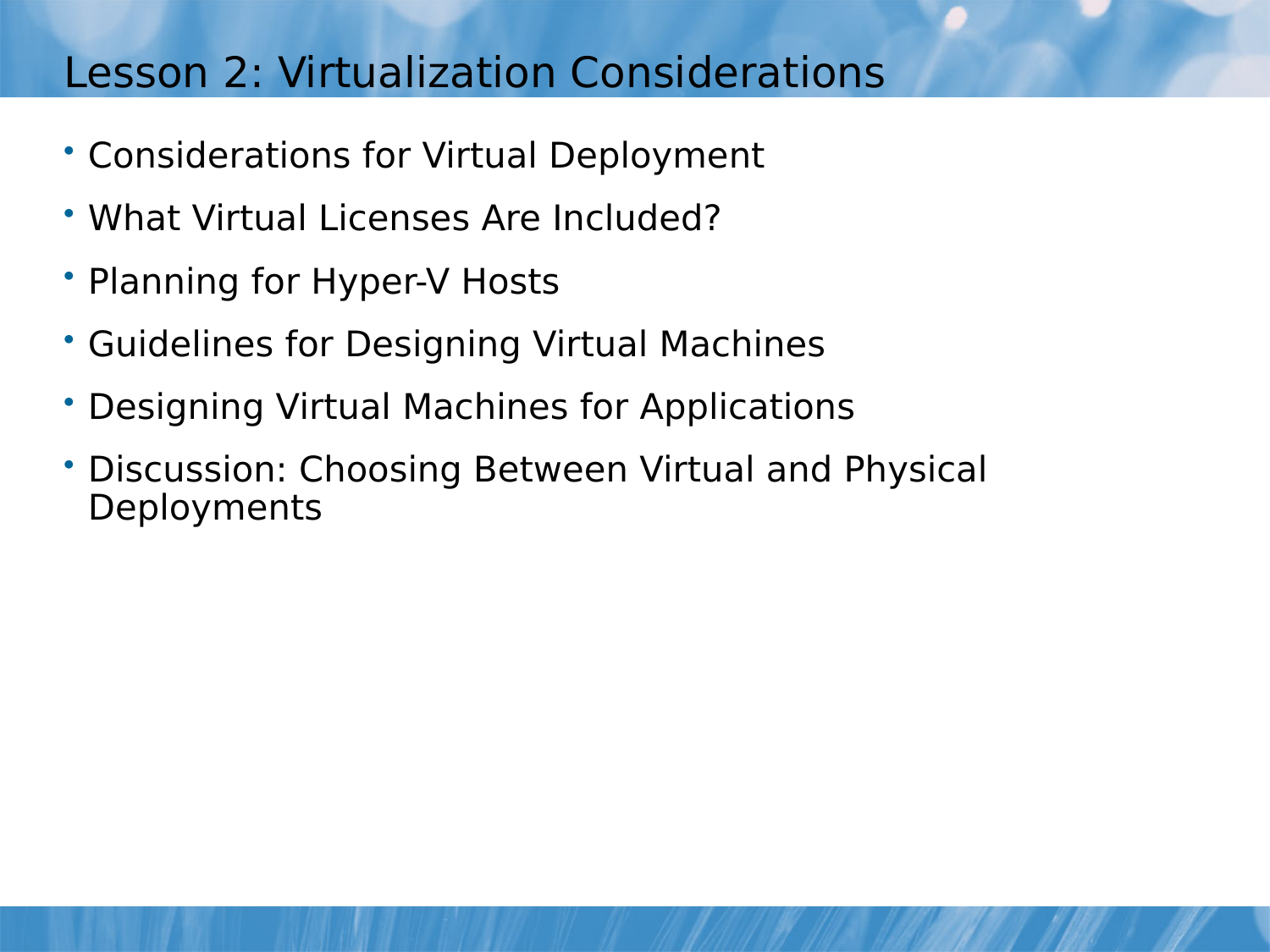

# Lesson 2: Virtualization Considerations
Considerations for Virtual Deployment
What Virtual Licenses Are Included?
Planning for Hyper-V Hosts
Guidelines for Designing Virtual Machines
Designing Virtual Machines for Applications
Discussion: Choosing Between Virtual and Physical Deployments